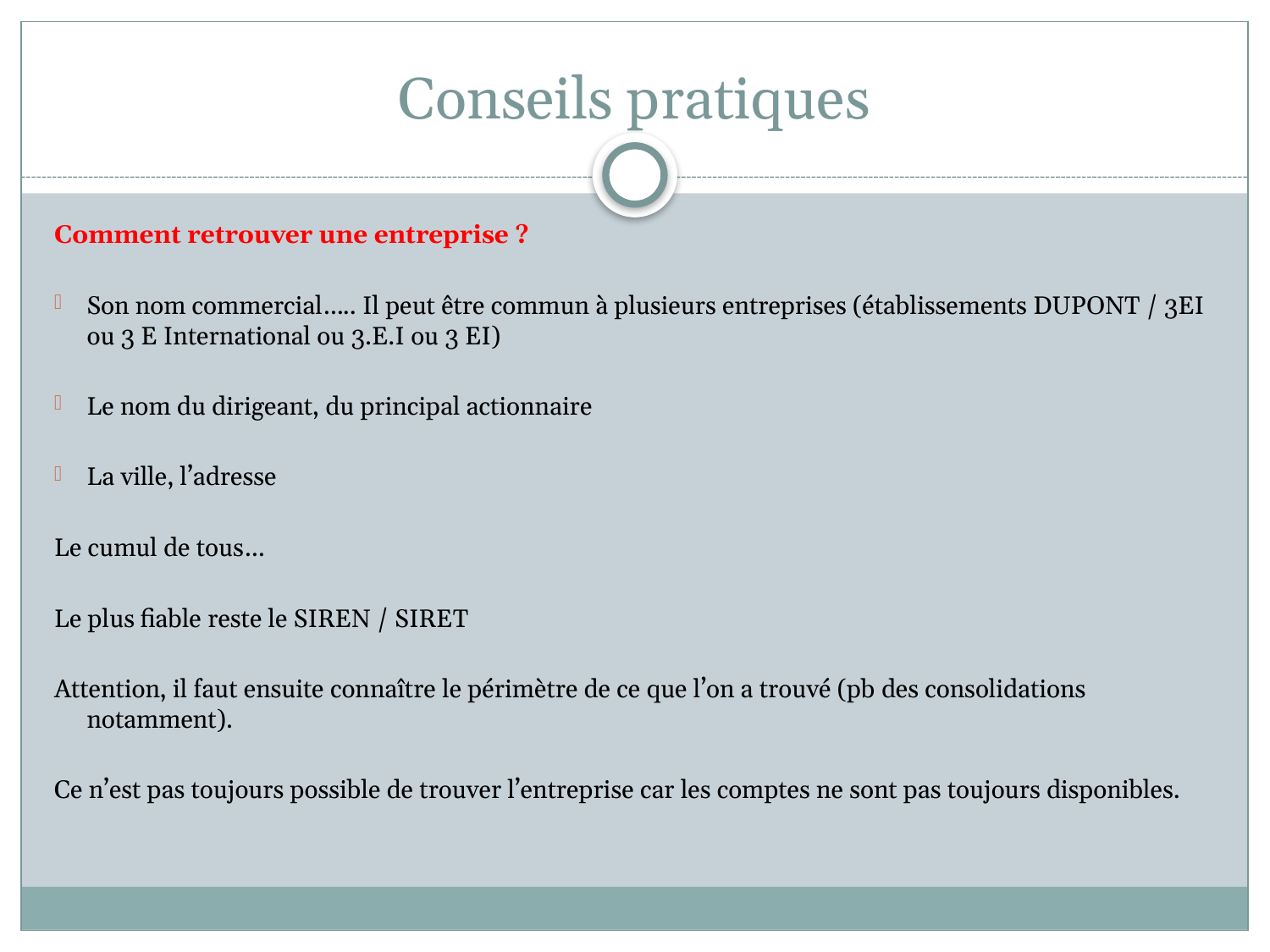

# Conseils pratiques
Comment retrouver une entreprise ?

Son nom commercial….. Il peut être commun à plusieurs entreprises (établissements DUPONT / 3EI ou 3 E International ou 3.E.I ou 3 EI)

Le nom du dirigeant, du principal actionnaire

La ville, l’adresse

Le cumul de tous…

Le plus fiable reste le SIREN / SIRET

Attention, il faut ensuite connaître le périmètre de ce que l’on a trouvé (pb des consolidations notamment).

Ce n’est pas toujours possible de trouver l’entreprise car les comptes ne sont pas toujours disponibles.